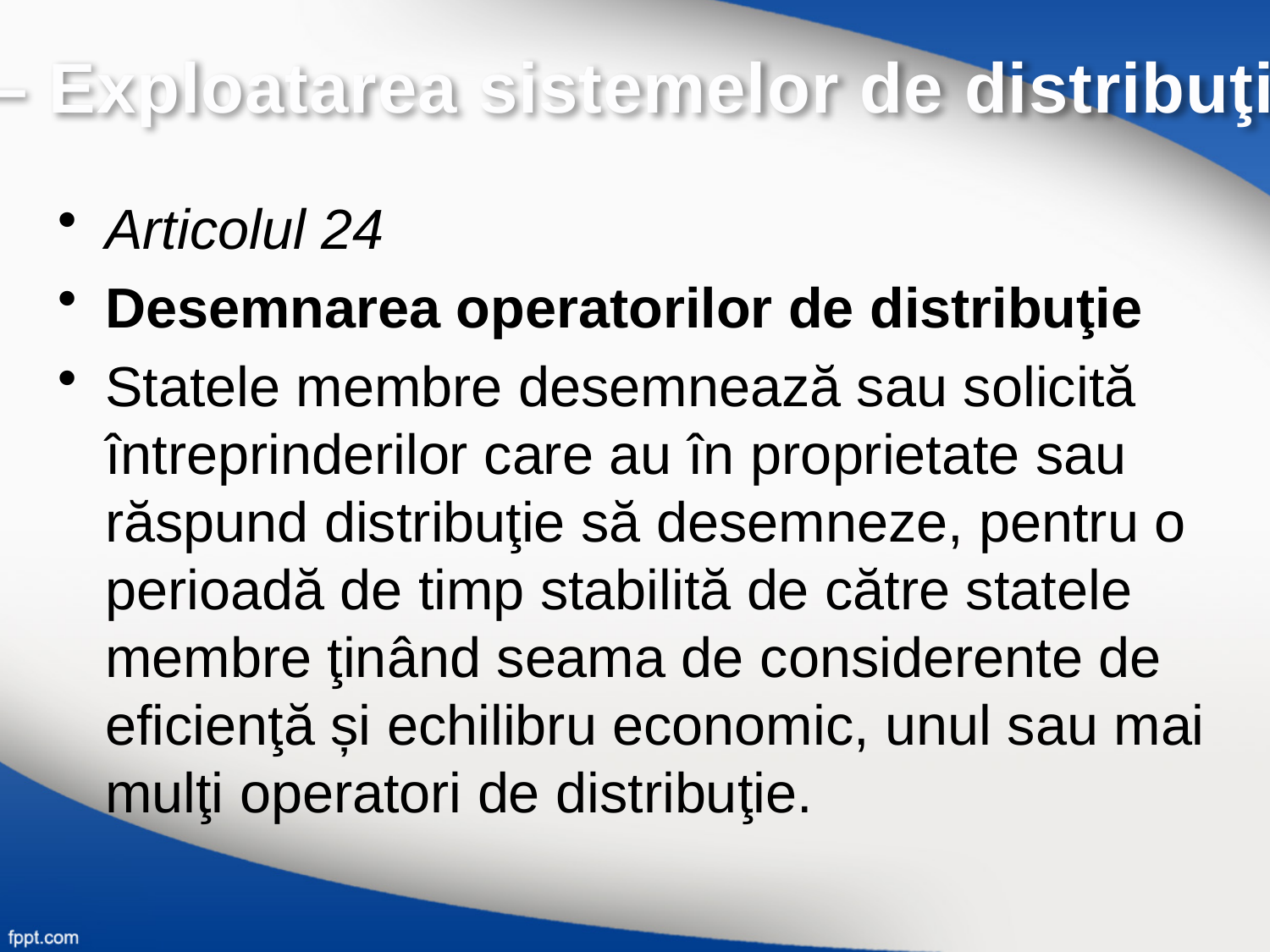

VI – Exploatarea sistemelor de distribuţie
Articolul 24
Desemnarea operatorilor de distribuţie
Statele membre desemnează sau solicită întreprinderilor care au în proprietate sau răspund distribuţie să desemneze, pentru o perioadă de timp stabilită de către statele membre ţinând seama de considerente de eficienţă și echilibru economic, unul sau mai mulţi operatori de distribuţie.